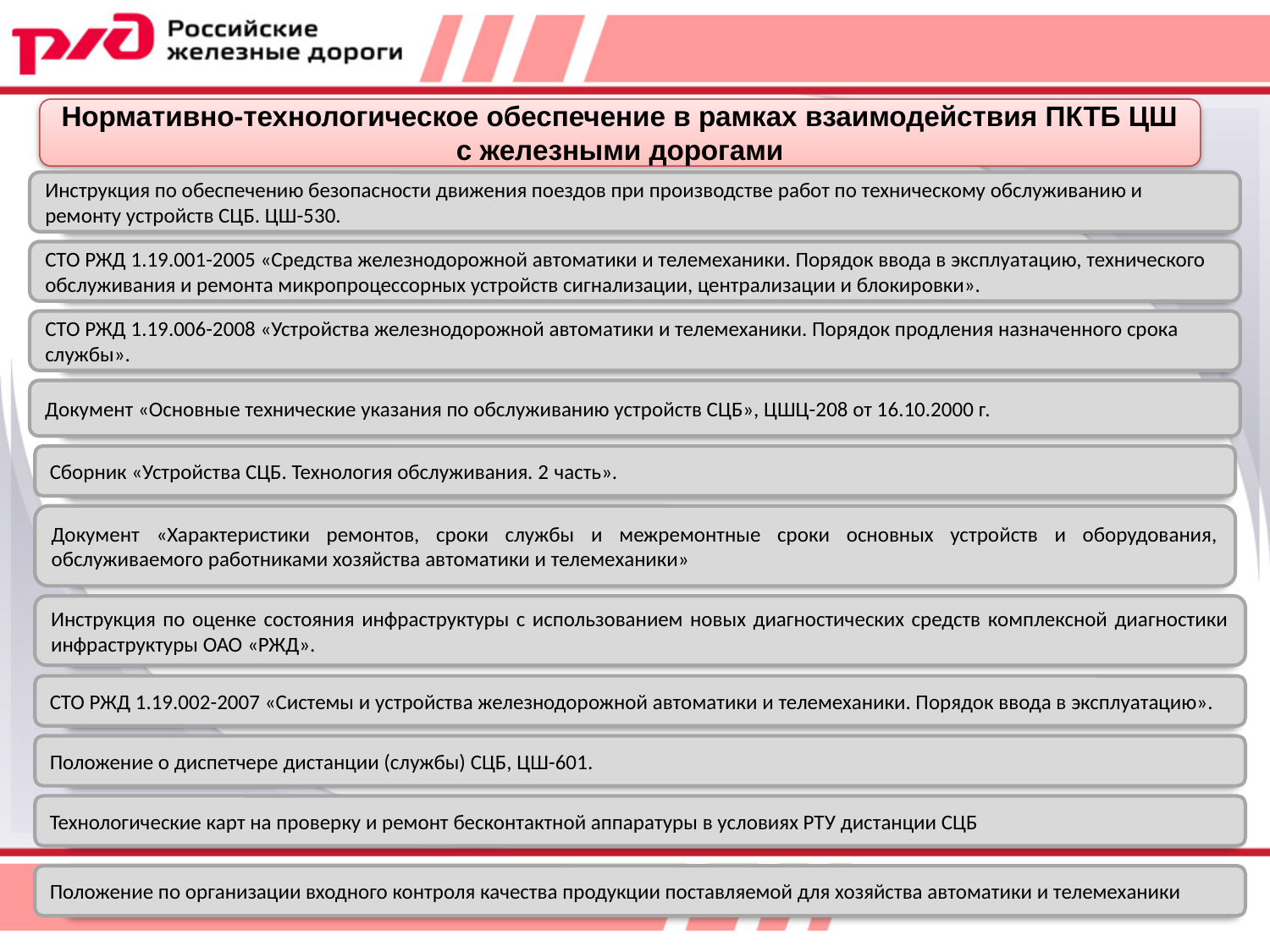

Нормативно-технологическое обеспечение в рамках взаимодействия ПКТБ ЦШ с железными дорогами
Инструкция по обеспечению безопасности движения поездов при производстве работ по техническому обслуживанию и ремонту устройств СЦБ. ЦШ-530.
СТО РЖД 1.19.001-2005 «Средства железнодорожной автоматики и телемеханики. Порядок ввода в эксплуатацию, технического обслуживания и ремонта микропроцессорных устройств сигнализации, централизации и блокировки».
СТО РЖД 1.19.006-2008 «Устройства железнодорожной автоматики и телемеханики. Порядок продления назначенного срока службы».
Документ «Основные технические указания по обслуживанию устройств СЦБ», ЦШЦ-208 от 16.10.2000 г.
Сборник «Устройства СЦБ. Технология обслуживания. 2 часть».
Документ «Характеристики ремонтов, сроки службы и межремонтные сроки основных устройств и оборудования, обслуживаемого работниками хозяйства автоматики и телемеханики»
Инструкция по оценке состояния инфраструктуры с использованием новых диагностических средств комплексной диагностики инфраструктуры ОАО «РЖД».
СТО РЖД 1.19.002-2007 «Системы и устройства железнодорожной автоматики и телемеханики. Порядок ввода в эксплуатацию».
Положение о диспетчере дистанции (службы) СЦБ, ЦШ-601.
Технологические карт на проверку и ремонт бесконтактной аппаратуры в условиях РТУ дистанции СЦБ
Положение по организации входного контроля качества продукции поставляемой для хозяйства автоматики и телемеханики
11